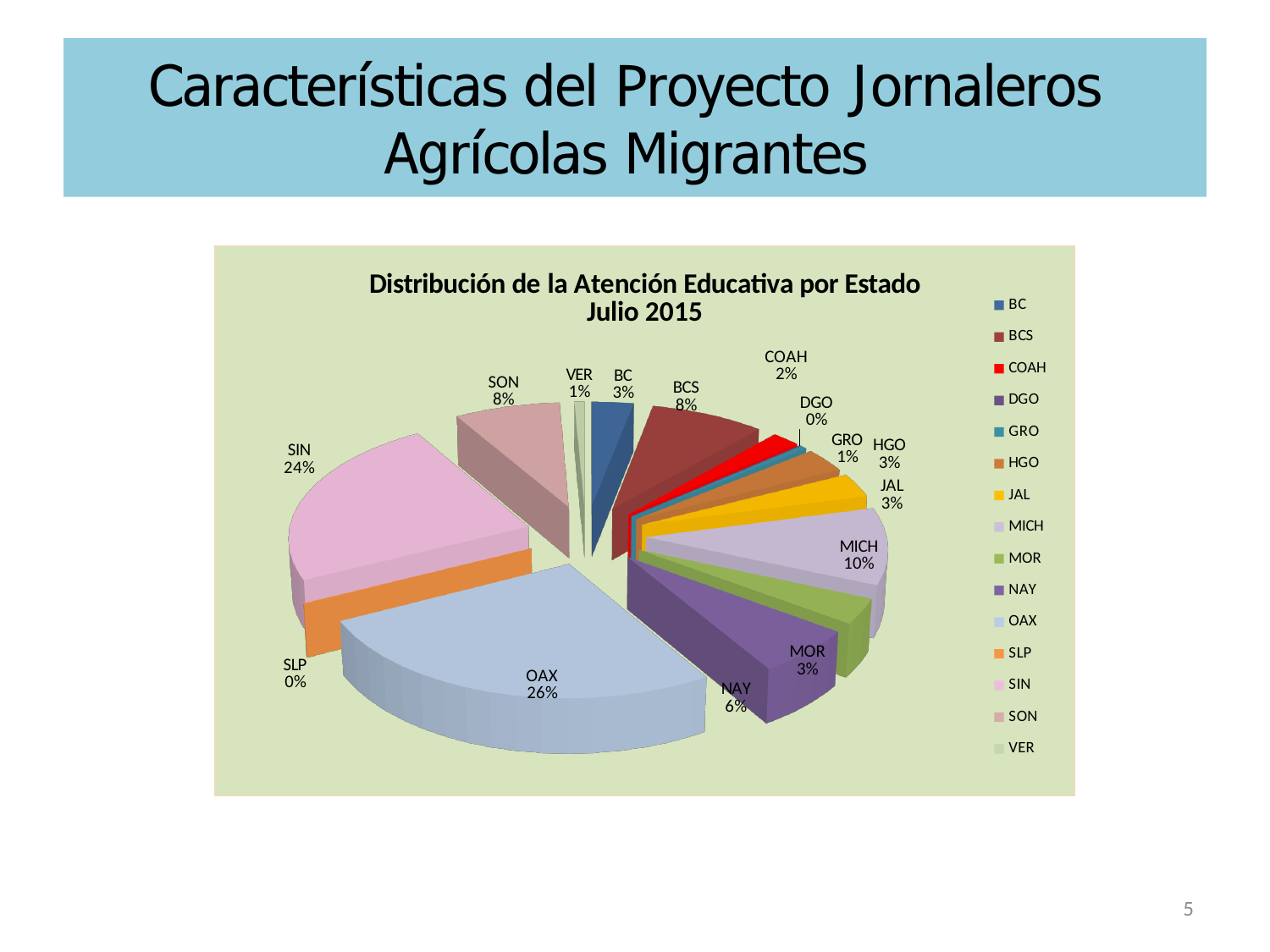

# Características del Proyecto Jornaleros Agrícolas Migrantes

[unsupported chart]

5